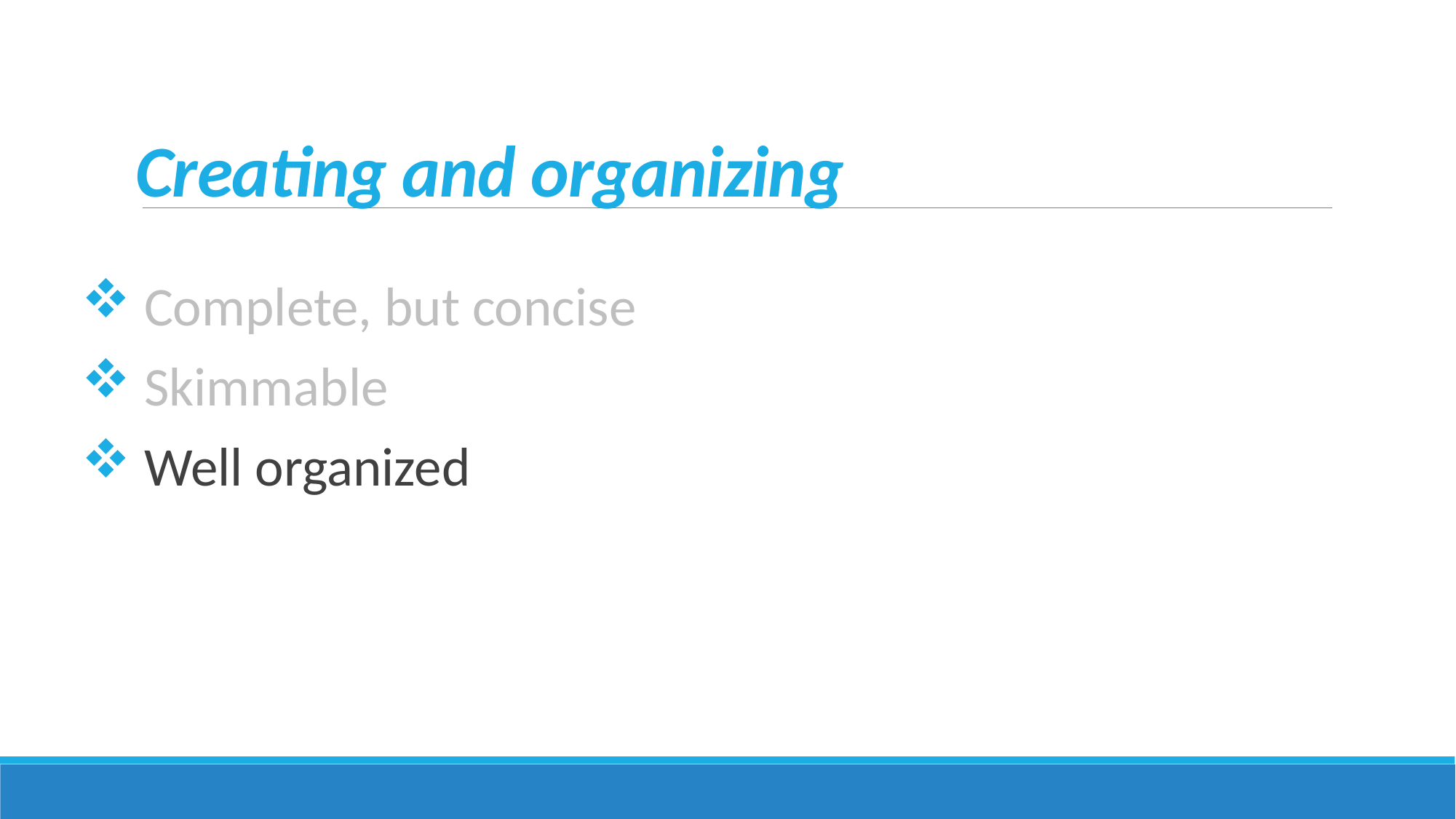

# Creating and organizing
 Complete, but concise
 Skimmable
 Well organized